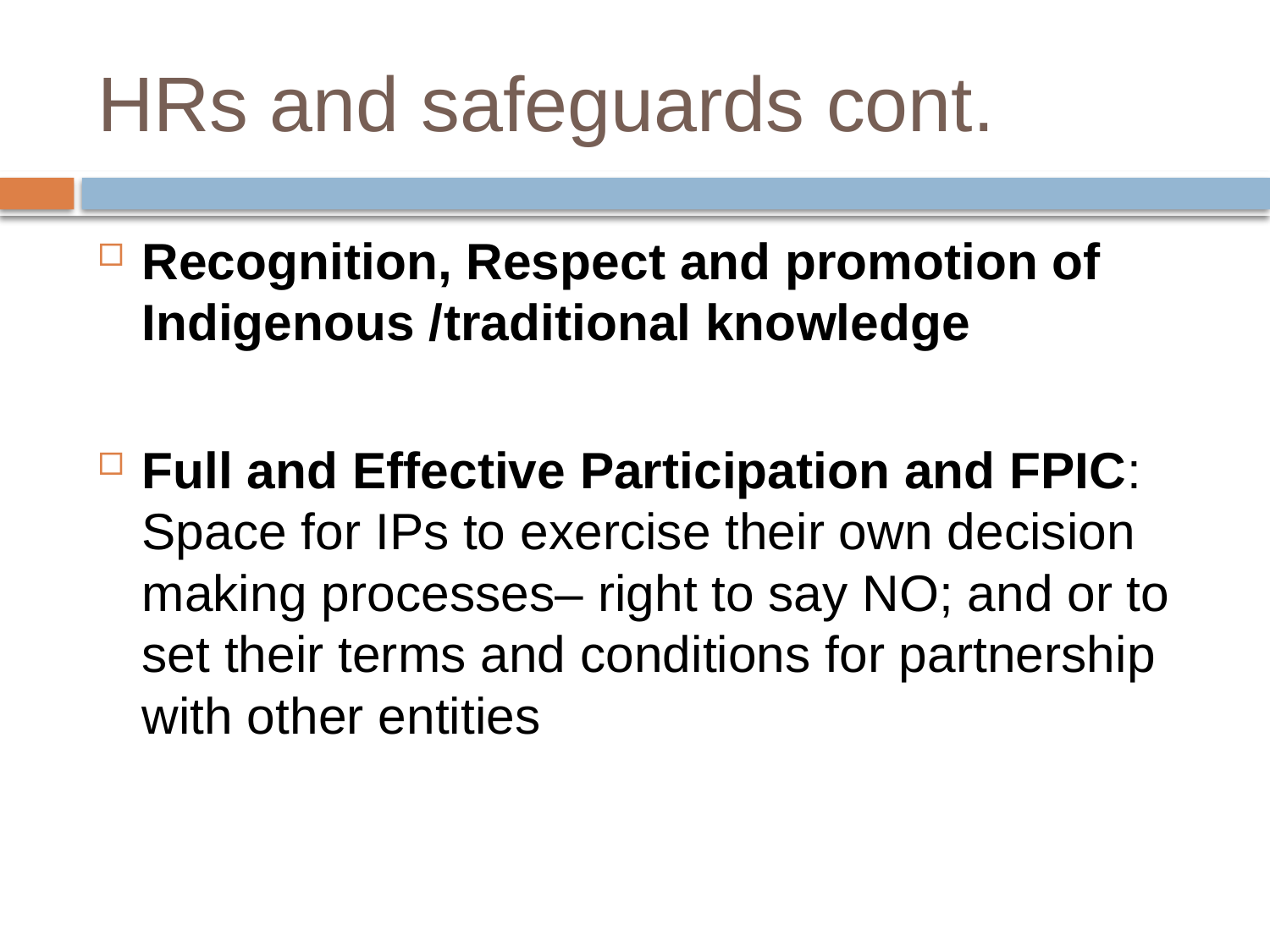

# HRs and safeguards cont.
Recognition, Respect and promotion of Indigenous /traditional knowledge

Full and Effective Participation and FPIC: Space for IPs to exercise their own decision making processes– right to say NO; and or to set their terms and conditions for partnership with other entities